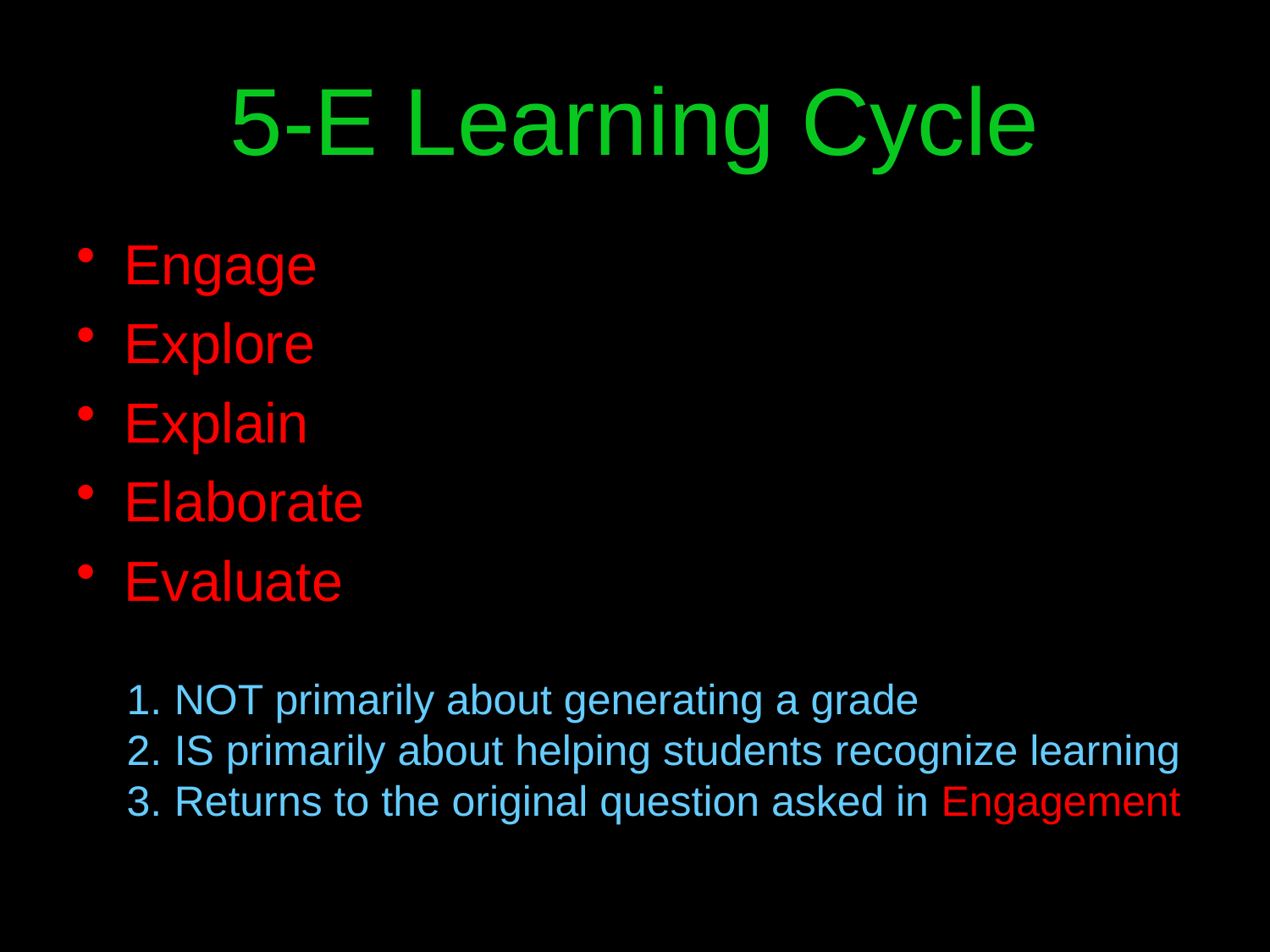

# 5-E Learning Cycle
Engage
Explore
Explain
Elaborate
Evaluate

NOT primarily about generating a grade
IS primarily about helping students recognize learning
Returns to the original question asked in Engagement